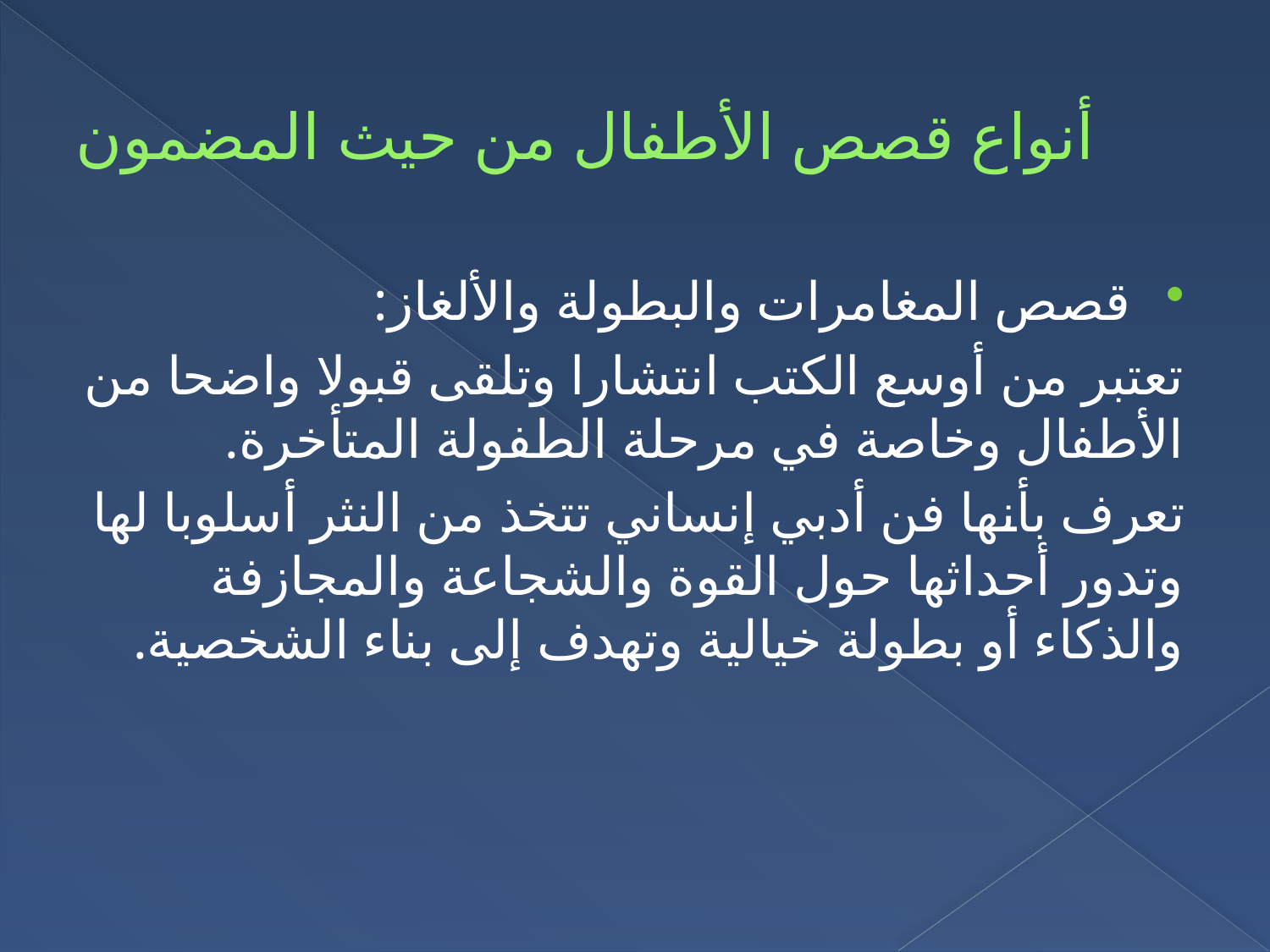

# أنواع قصص الأطفال من حيث المضمون
قصص المغامرات والبطولة والألغاز:
تعتبر من أوسع الكتب انتشارا وتلقى قبولا واضحا من الأطفال وخاصة في مرحلة الطفولة المتأخرة.
تعرف بأنها فن أدبي إنساني تتخذ من النثر أسلوبا لها وتدور أحداثها حول القوة والشجاعة والمجازفة والذكاء أو بطولة خيالية وتهدف إلى بناء الشخصية.